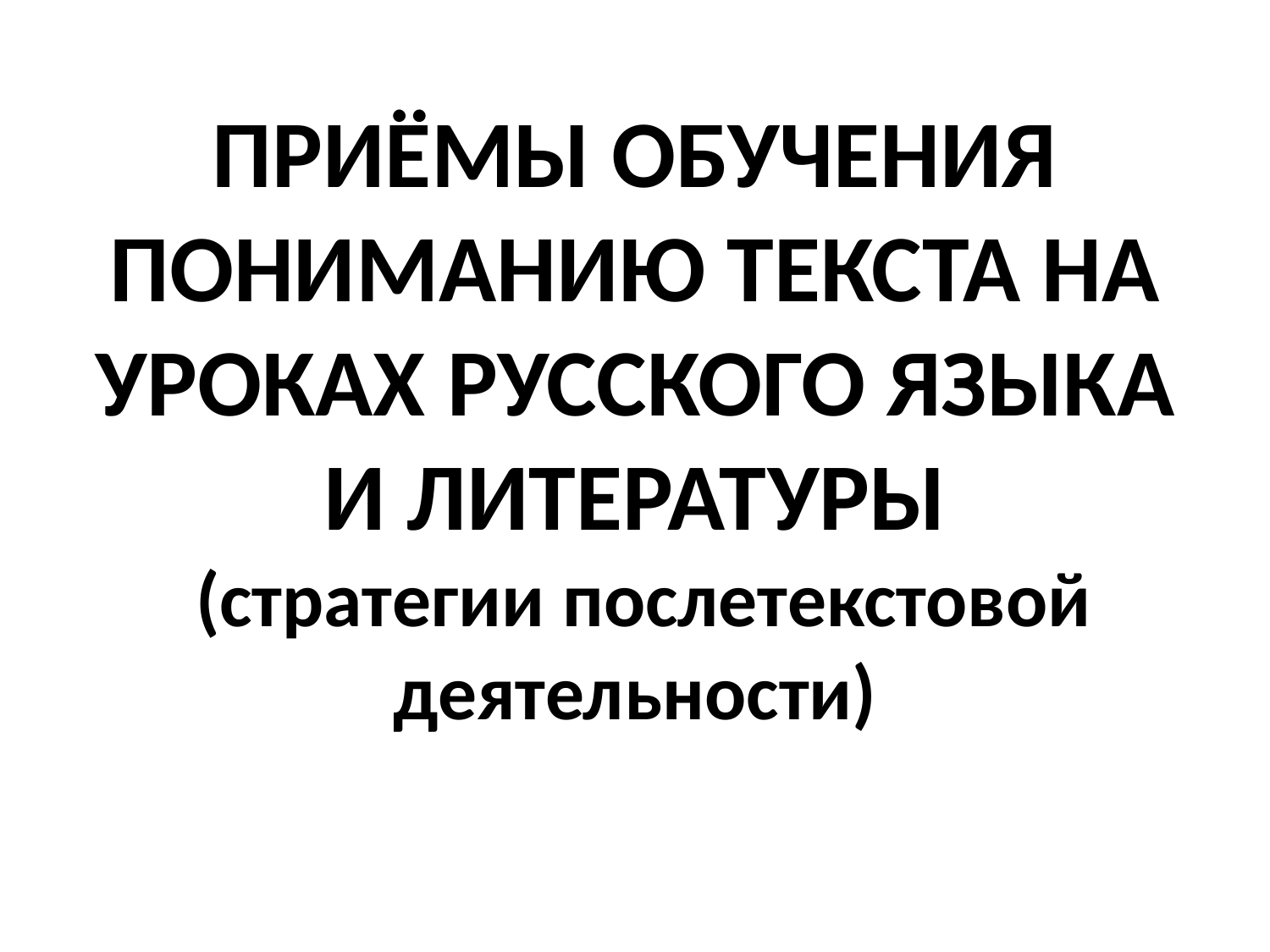

Приёмы обучения пониманию текста на уроках русского языка и литературы
 (стратегии послетекстовой деятельности)